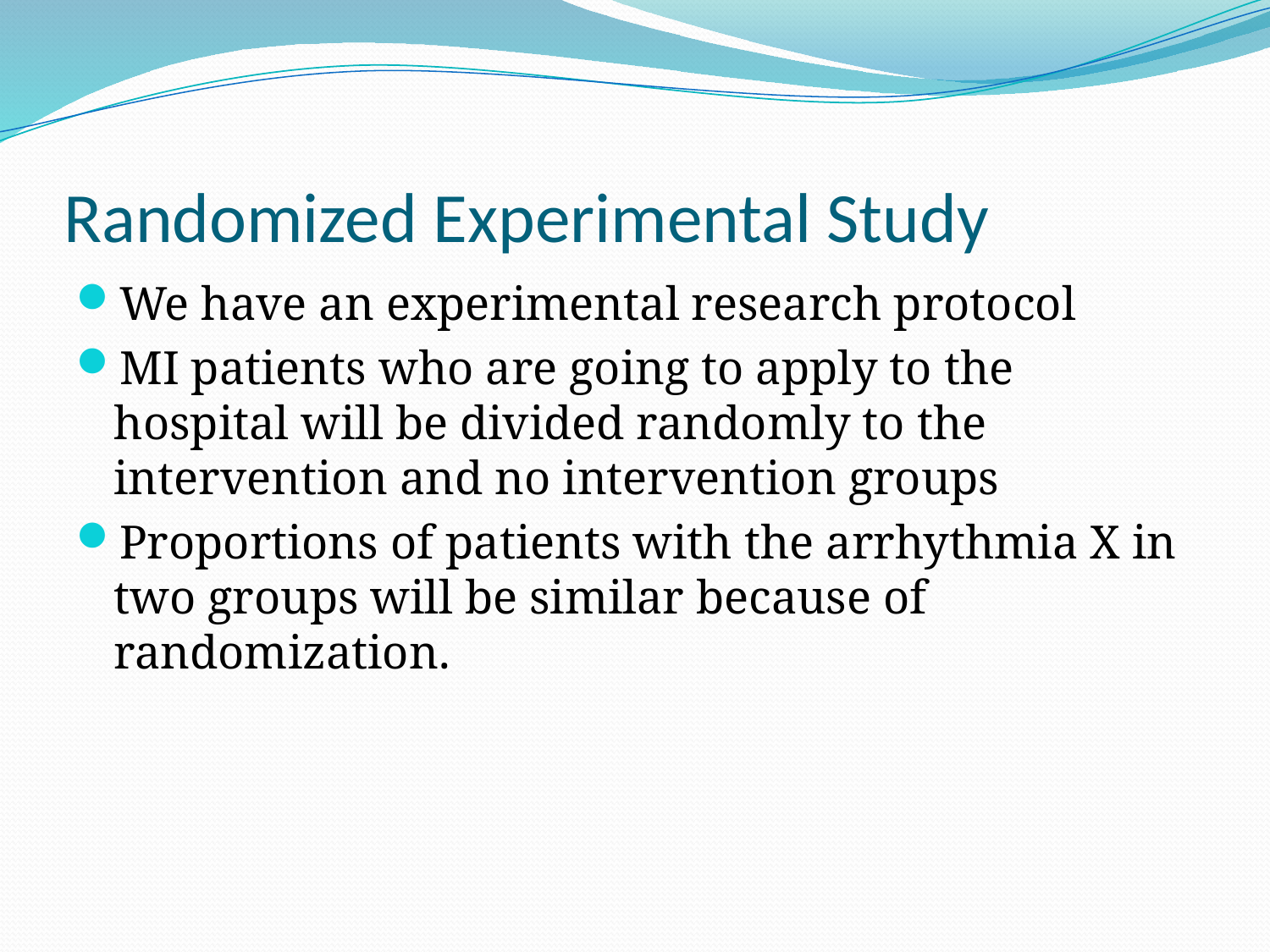

# Randomized Experimental Study
We have an experimental research protocol
MI patients who are going to apply to the hospital will be divided randomly to the intervention and no intervention groups
Proportions of patients with the arrhythmia X in two groups will be similar because of randomization.